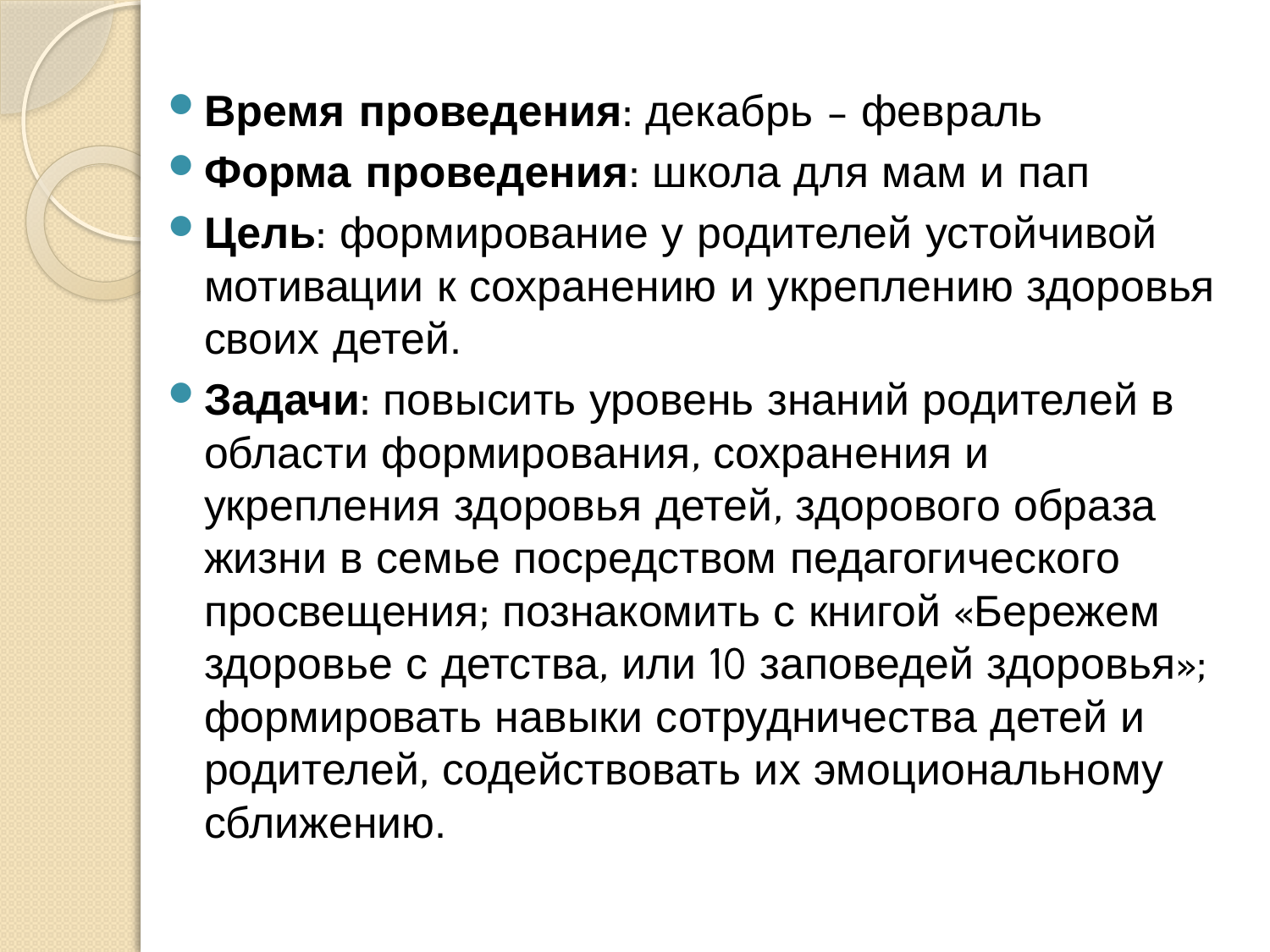

#
Время проведения: декабрь – февраль
Форма проведения: школа для мам и пап
Цель: формирование у родителей устойчивой мотивации к сохранению и укреплению здоровья своих детей.
Задачи: повысить уровень знаний родителей в области формирования, сохранения и укрепления здоровья детей, здорового образа жизни в семье посредством педагогического просвещения; познакомить с книгой «Бережем здоровье с детства, или 10 заповедей здоровья»; формировать навыки сотрудничества детей и родителей, содействовать их эмоциональному сближению.